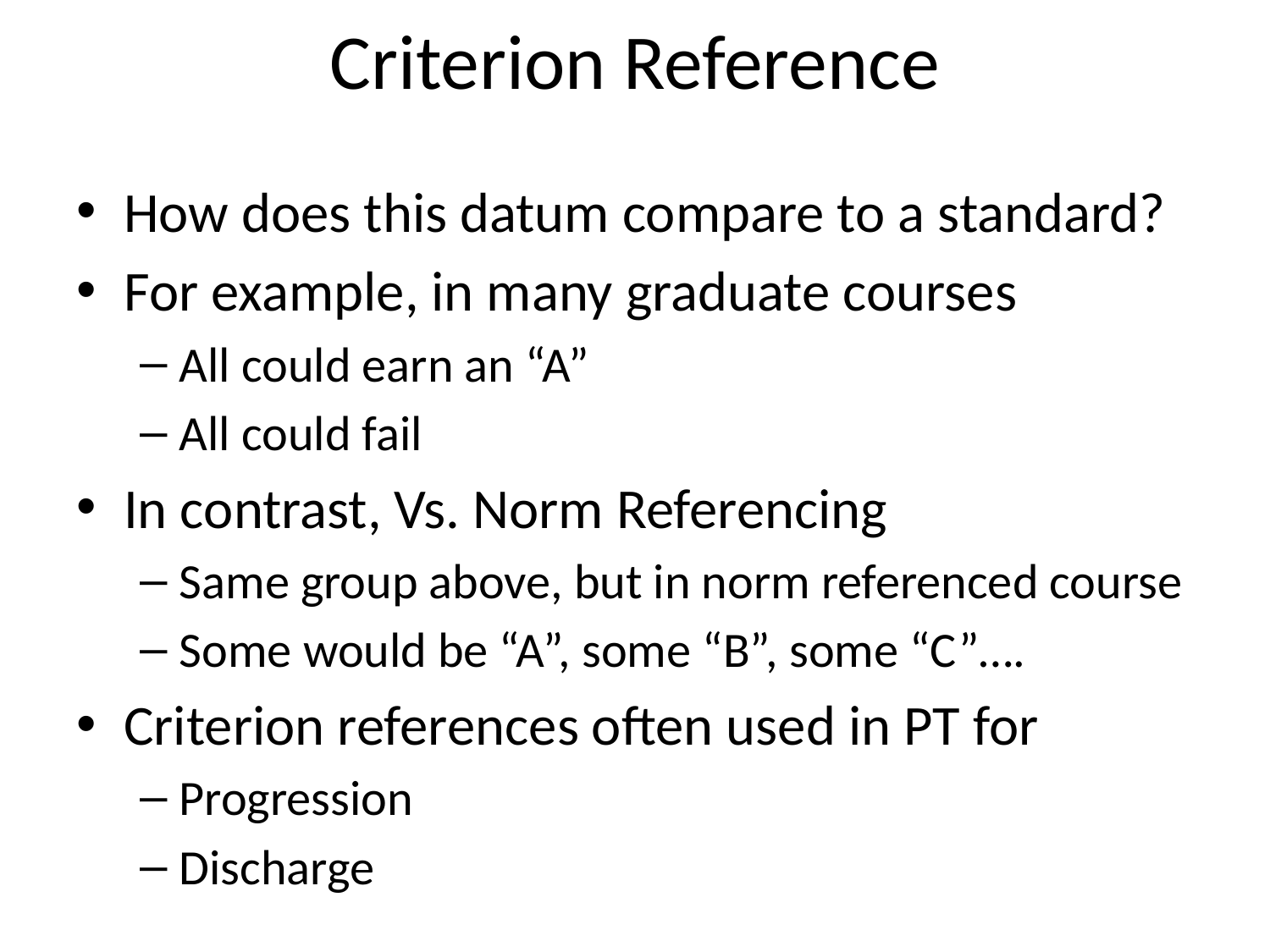

# Criterion Reference
How does this datum compare to a standard?
For example, in many graduate courses
All could earn an “A”
All could fail
In contrast, Vs. Norm Referencing
Same group above, but in norm referenced course
Some would be “A”, some “B”, some “C”….
Criterion references often used in PT for
Progression
Discharge